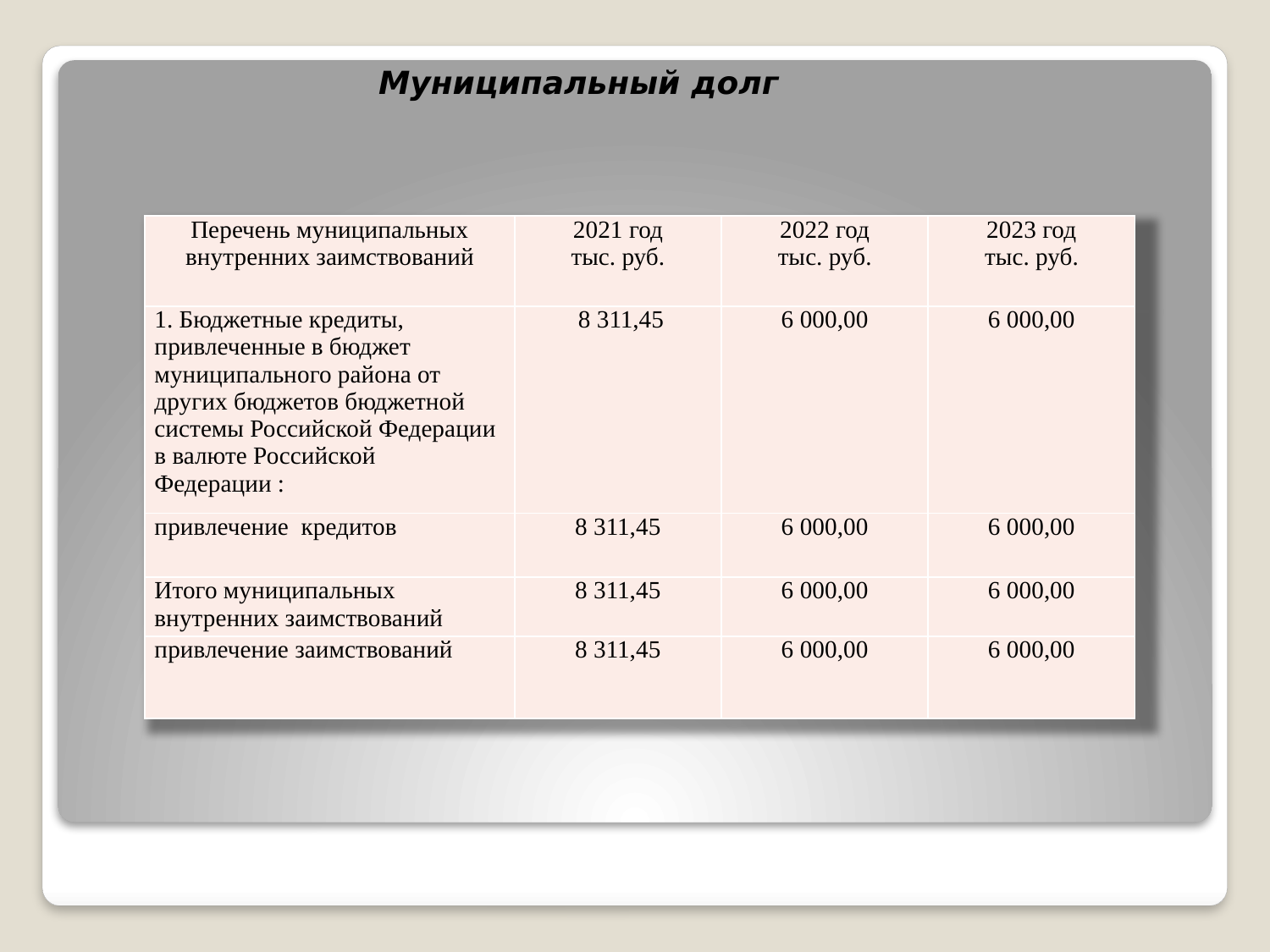

Муниципальный долг
| Перечень муниципальных внутренних заимствований | 2021 год тыс. руб. | 2022 год тыс. руб. | 2023 год тыс. руб. |
| --- | --- | --- | --- |
| 1. Бюджетные кредиты, привлеченные в бюджет муниципального района от других бюджетов бюджетной системы Российской Федерации в валюте Российской Федерации : | 8 311,45 | 6 000,00 | 6 000,00 |
| привлечение кредитов | 8 311,45 | 6 000,00 | 6 000,00 |
| Итого муниципальных внутренних заимствований | 8 311,45 | 6 000,00 | 6 000,00 |
| привлечение заимствований | 8 311,45 | 6 000,00 | 6 000,00 |